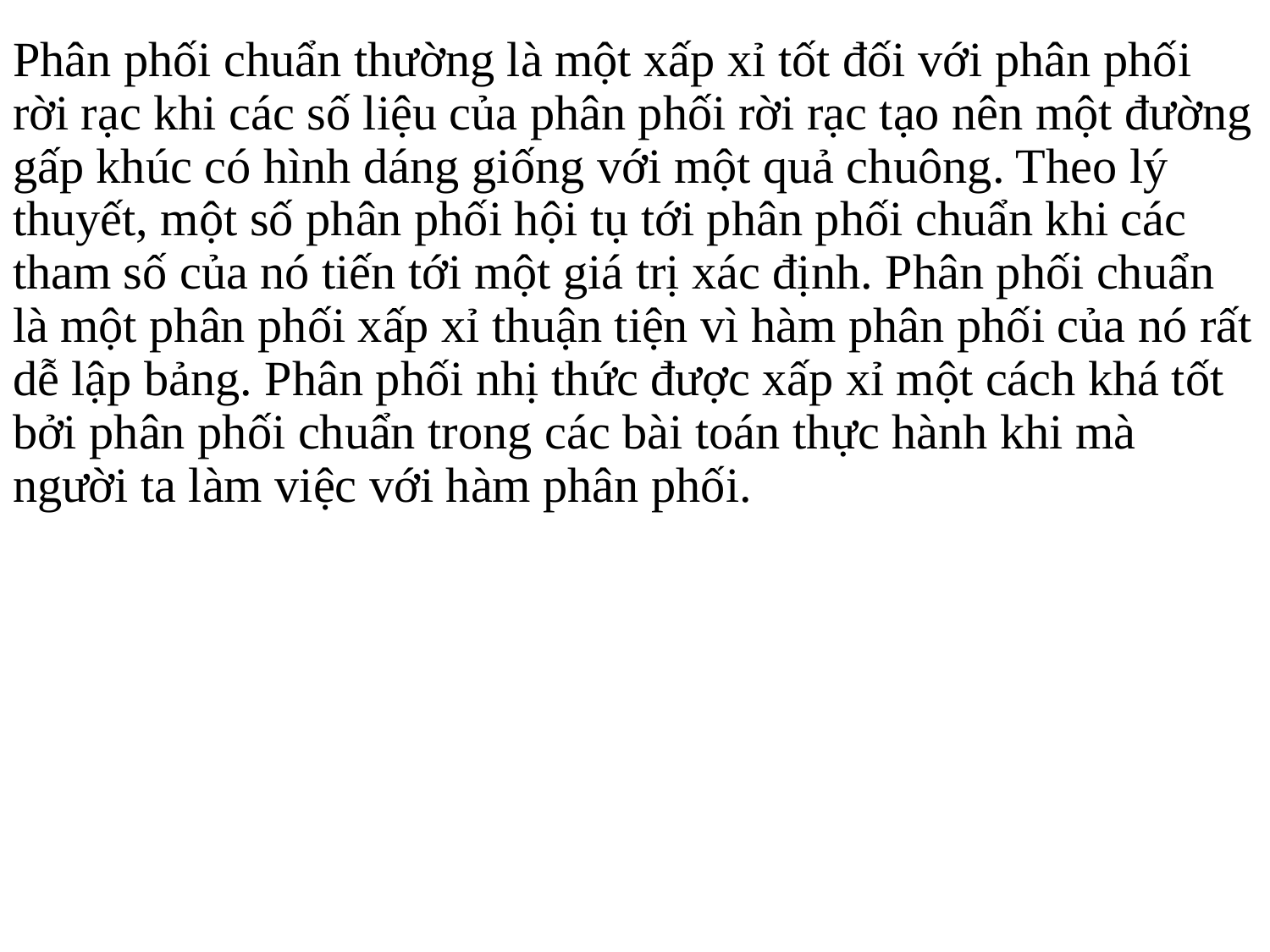

Phân phối chuẩn thường là một xấp xỉ tốt đối với phân phối rời rạc khi các số liệu của phân phối rời rạc tạo nên một đường gấp khúc có hình dáng giống với một quả chuông. Theo lý thuyết, một số phân phối hội tụ tới phân phối chuẩn khi các tham số của nó tiến tới một giá trị xác định. Phân phối chuẩn là một phân phối xấp xỉ thuận tiện vì hàm phân phối của nó rất dễ lập bảng. Phân phối nhị thức được xấp xỉ một cách khá tốt bởi phân phối chuẩn trong các bài toán thực hành khi mà người ta làm việc với hàm phân phối.